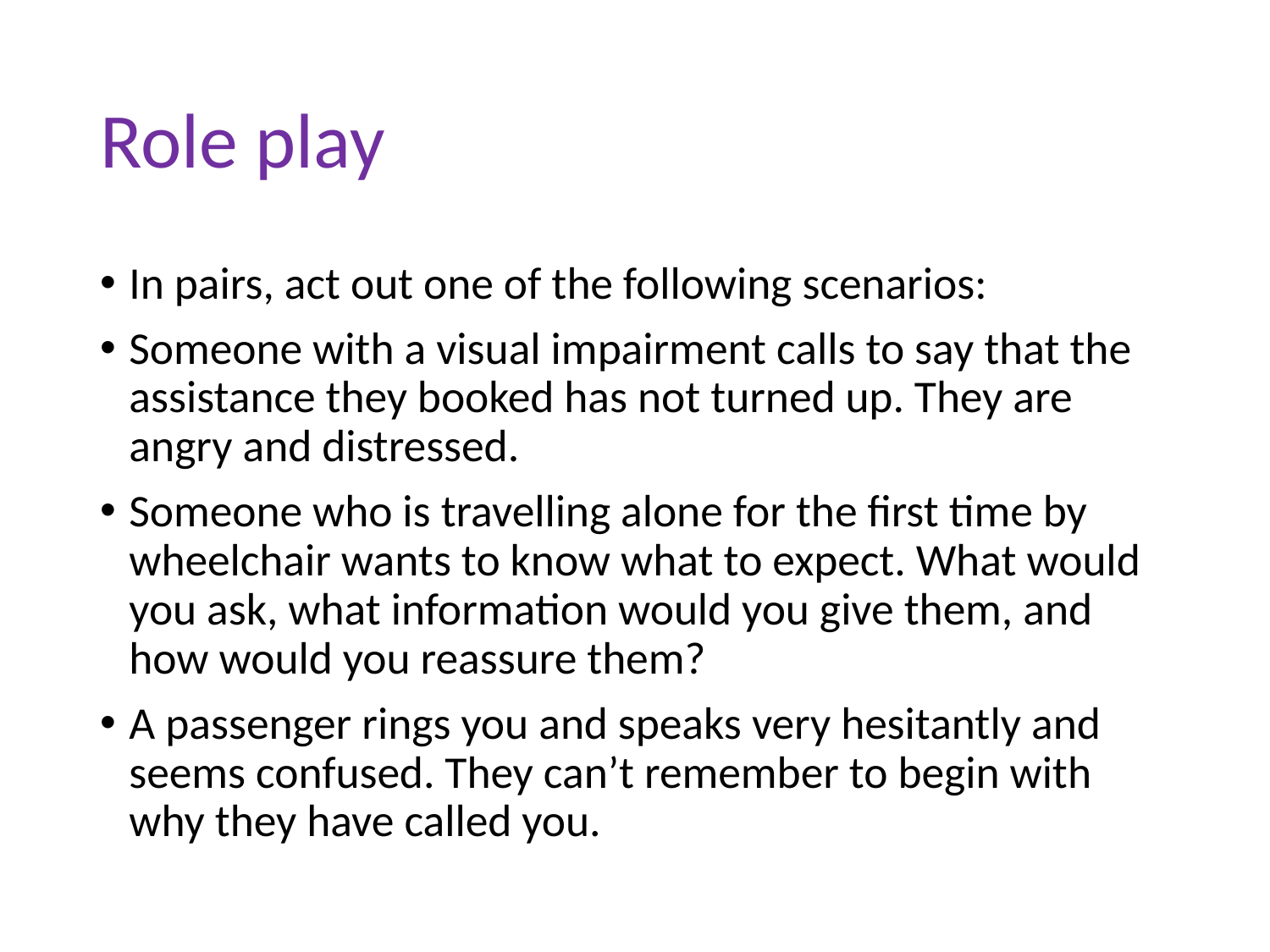

# Role play
In pairs, act out one of the following scenarios:
Someone with a visual impairment calls to say that the assistance they booked has not turned up. They are angry and distressed.
Someone who is travelling alone for the first time by wheelchair wants to know what to expect. What would you ask, what information would you give them, and how would you reassure them?
A passenger rings you and speaks very hesitantly and seems confused. They can’t remember to begin with why they have called you.